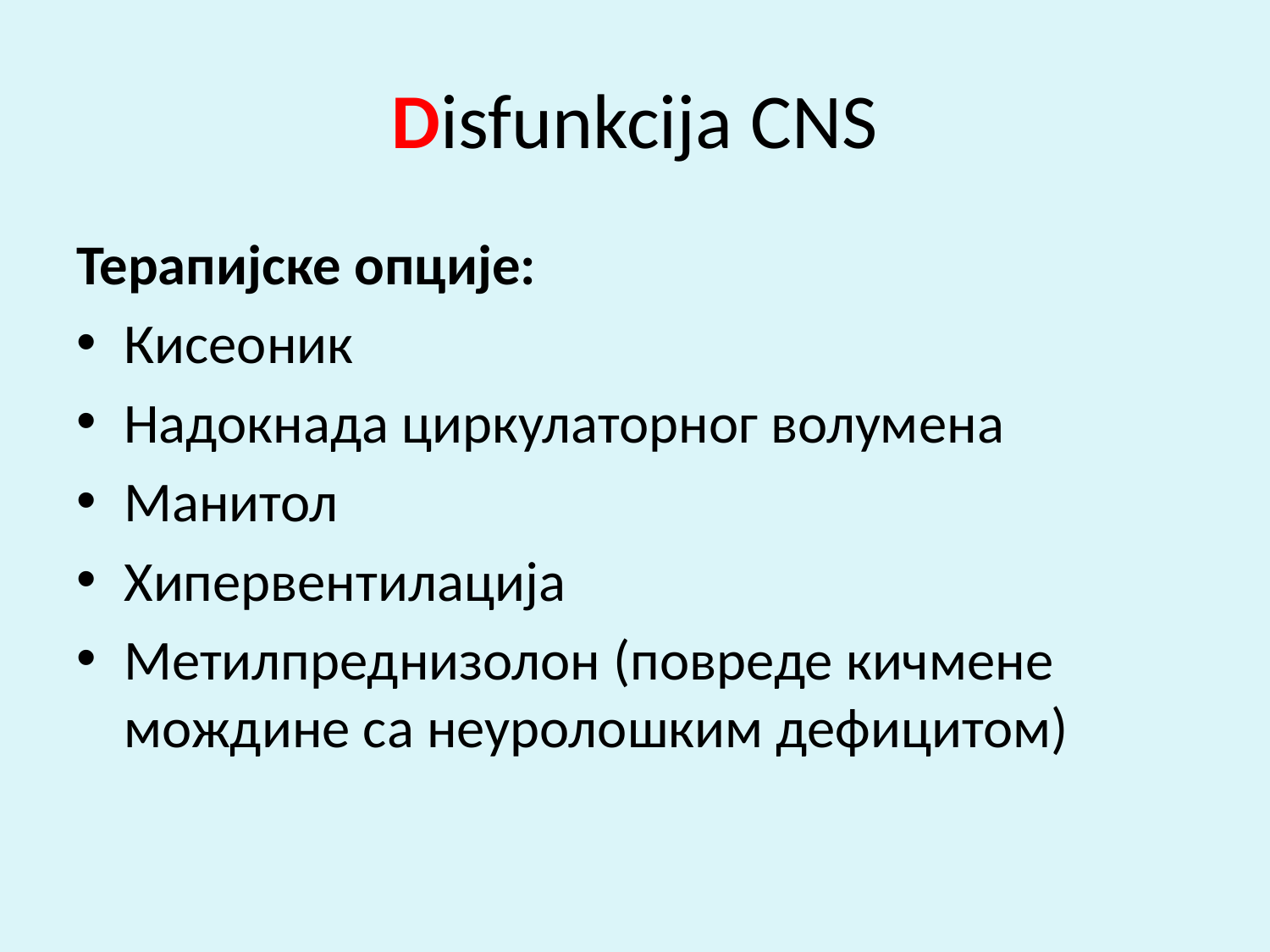

# Disfunkcija CNS
Терапијске опције:
Кисеоник
Надокнада циркулаторног волумена
Манитол
Хипервентилација
Метилпреднизолон (повреде кичмене мождине са неуролошким дефицитом)